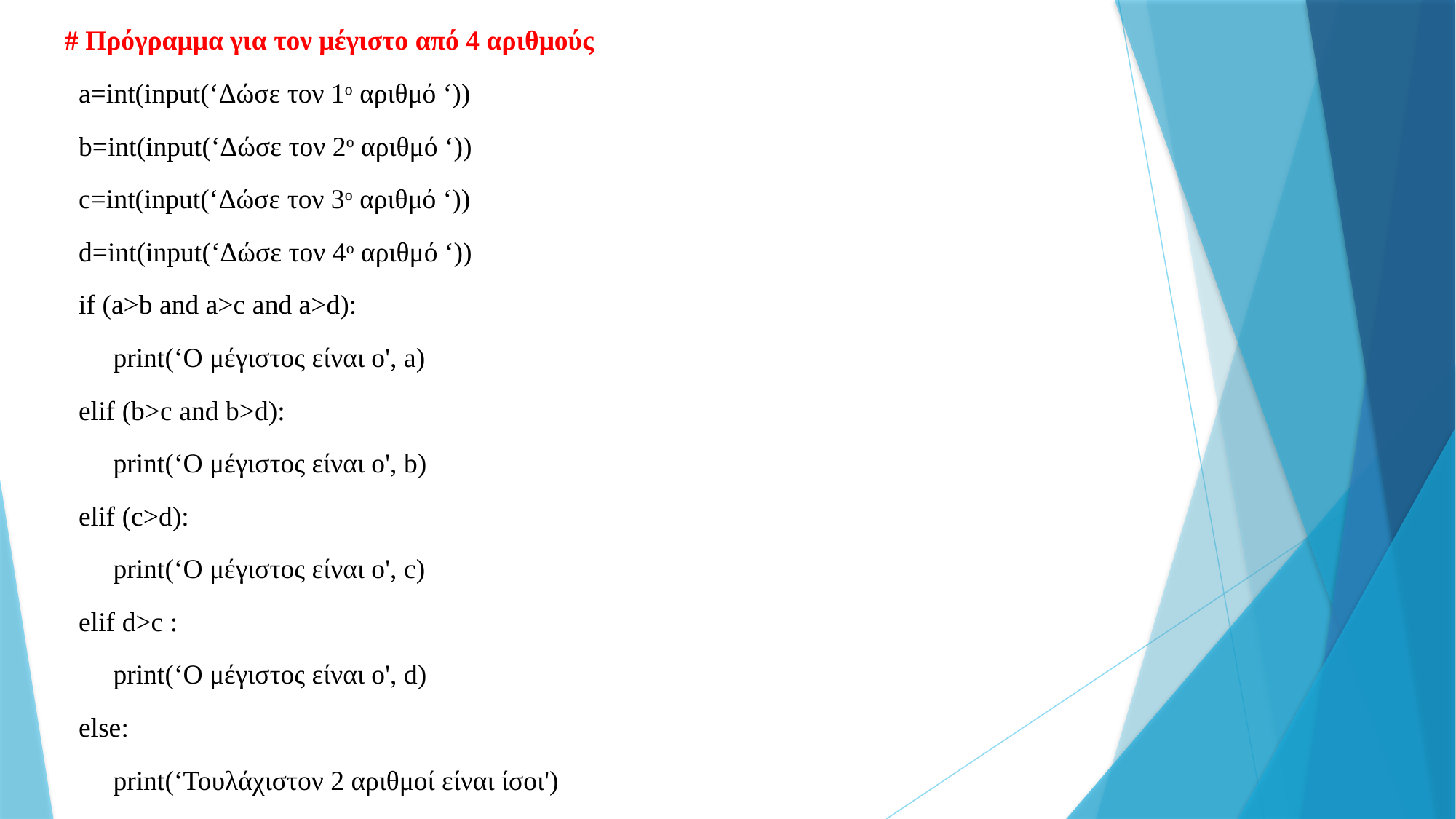

# Πρόγραμμα για τον μέγιστο από 4 αριθμούς
  a=int(input(‘Δώσε τον 1ο αριθμό ‘))
  b=int(input(‘Δώσε τον 2ο αριθμό ‘))
  c=int(input(‘Δώσε τον 3ο αριθμό ‘))
  d=int(input(‘Δώσε τον 4ο αριθμό ‘))
  if (a>b and a>c and a>d):
       print(‘Ο μέγιστος είναι ο', a)
  elif (b>c and b>d):
       print(‘Ο μέγιστος είναι ο', b)
  elif (c>d):
       print(‘Ο μέγιστος είναι ο', c)
  elif d>c :
       print(‘Ο μέγιστος είναι ο', d)
  else:
       print(‘Τουλάχιστον 2 αριθμοί είναι ίσοι')